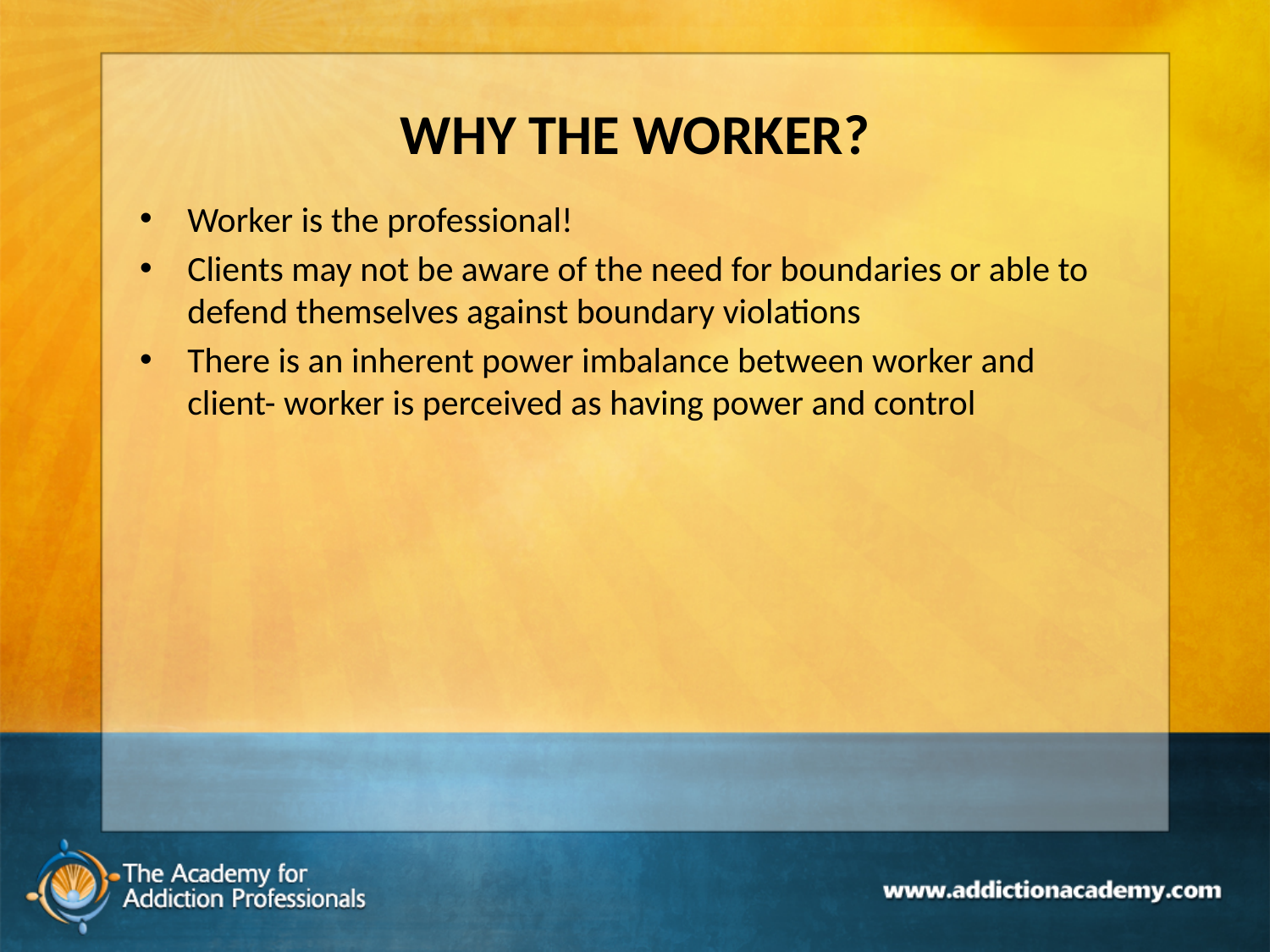

# WHY THE WORKER?
Worker is the professional!
Clients may not be aware of the need for boundaries or able to defend themselves against boundary violations
There is an inherent power imbalance between worker and client- worker is perceived as having power and control